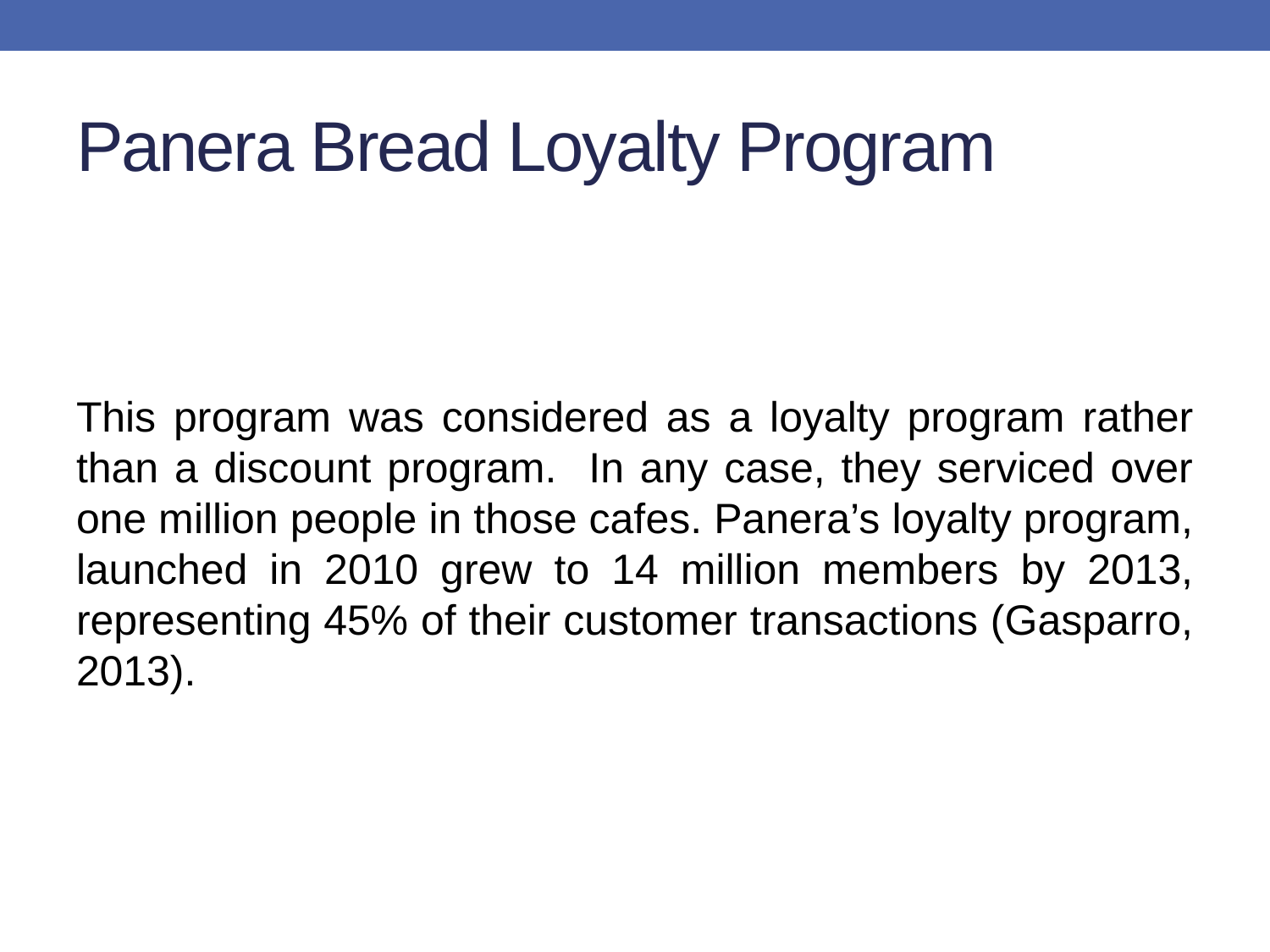

# Panera Bread Loyalty Program

This program was considered as a loyalty program rather than a discount program.  In any case, they serviced over one million people in those cafes. Panera’s loyalty program, launched in 2010 grew to 14 million members by 2013, representing 45% of their customer transactions (Gasparro, 2013).